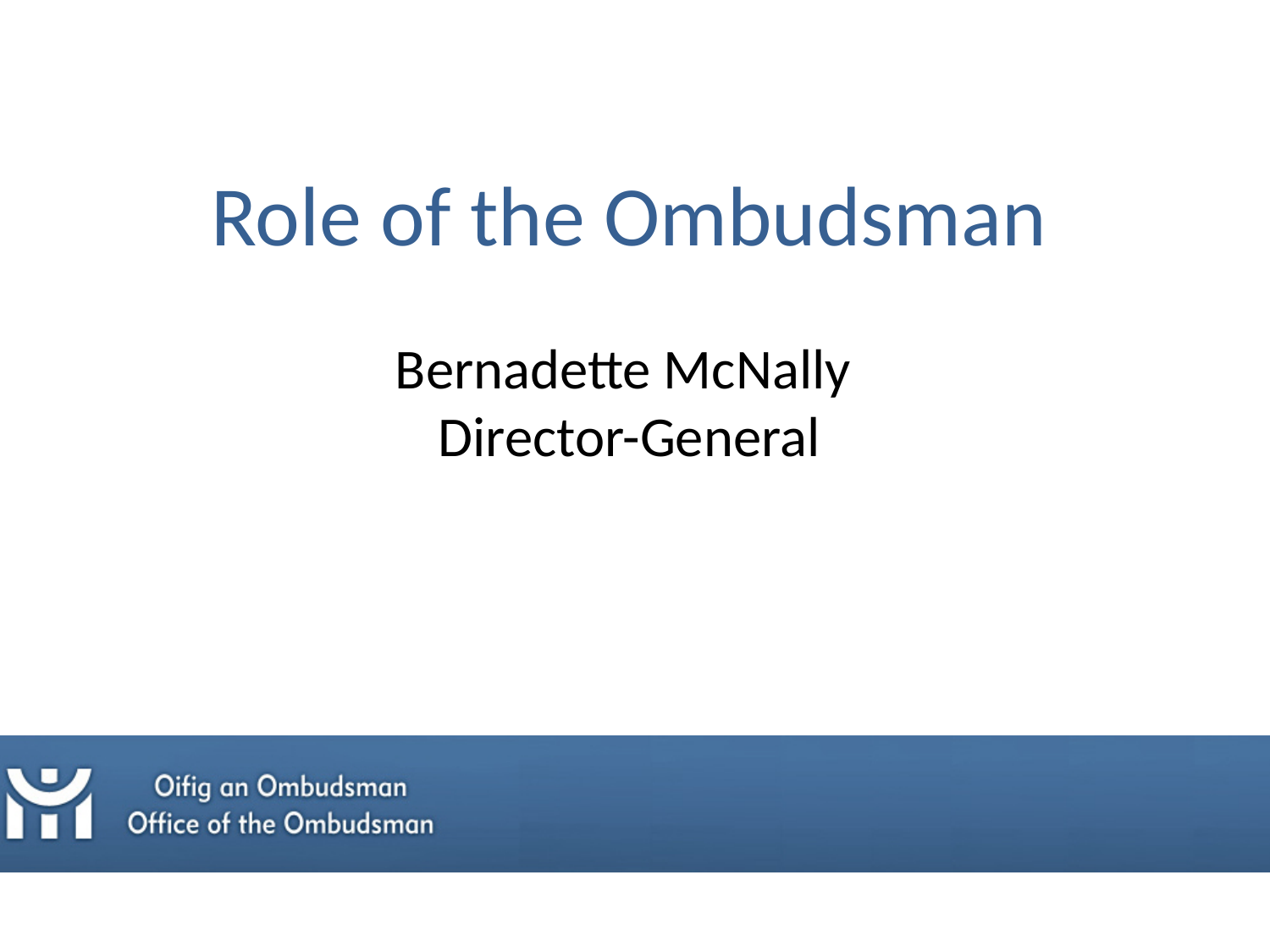

Role of the Ombudsman

Bernadette McNally
Director-General